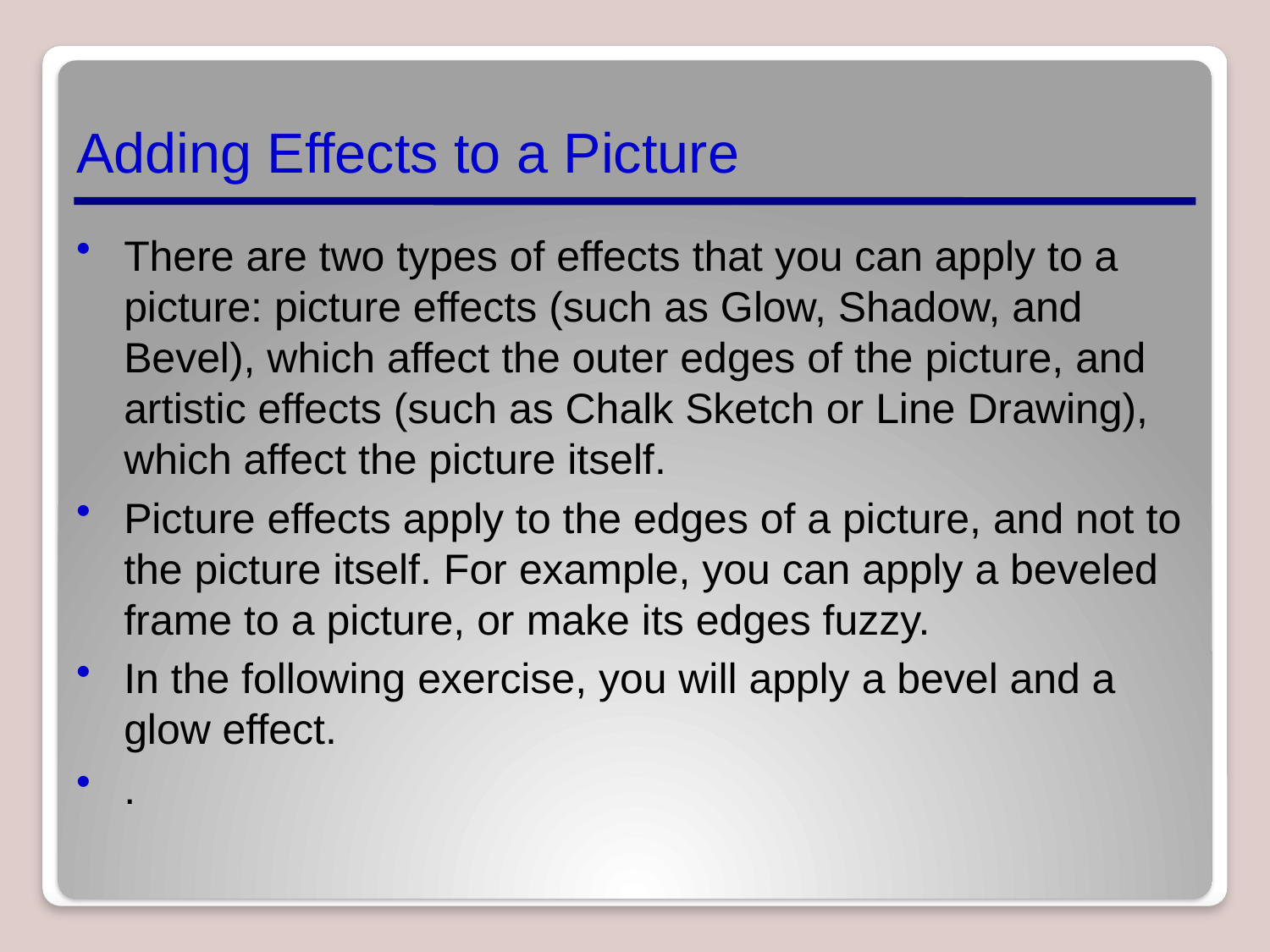

# Adding Effects to a Picture
There are two types of effects that you can apply to a picture: picture effects (such as Glow, Shadow, and Bevel), which affect the outer edges of the picture, and artistic effects (such as Chalk Sketch or Line Drawing), which affect the picture itself.
Picture effects apply to the edges of a picture, and not to the picture itself. For example, you can apply a beveled frame to a picture, or make its edges fuzzy.
In the following exercise, you will apply a bevel and a glow effect.
.